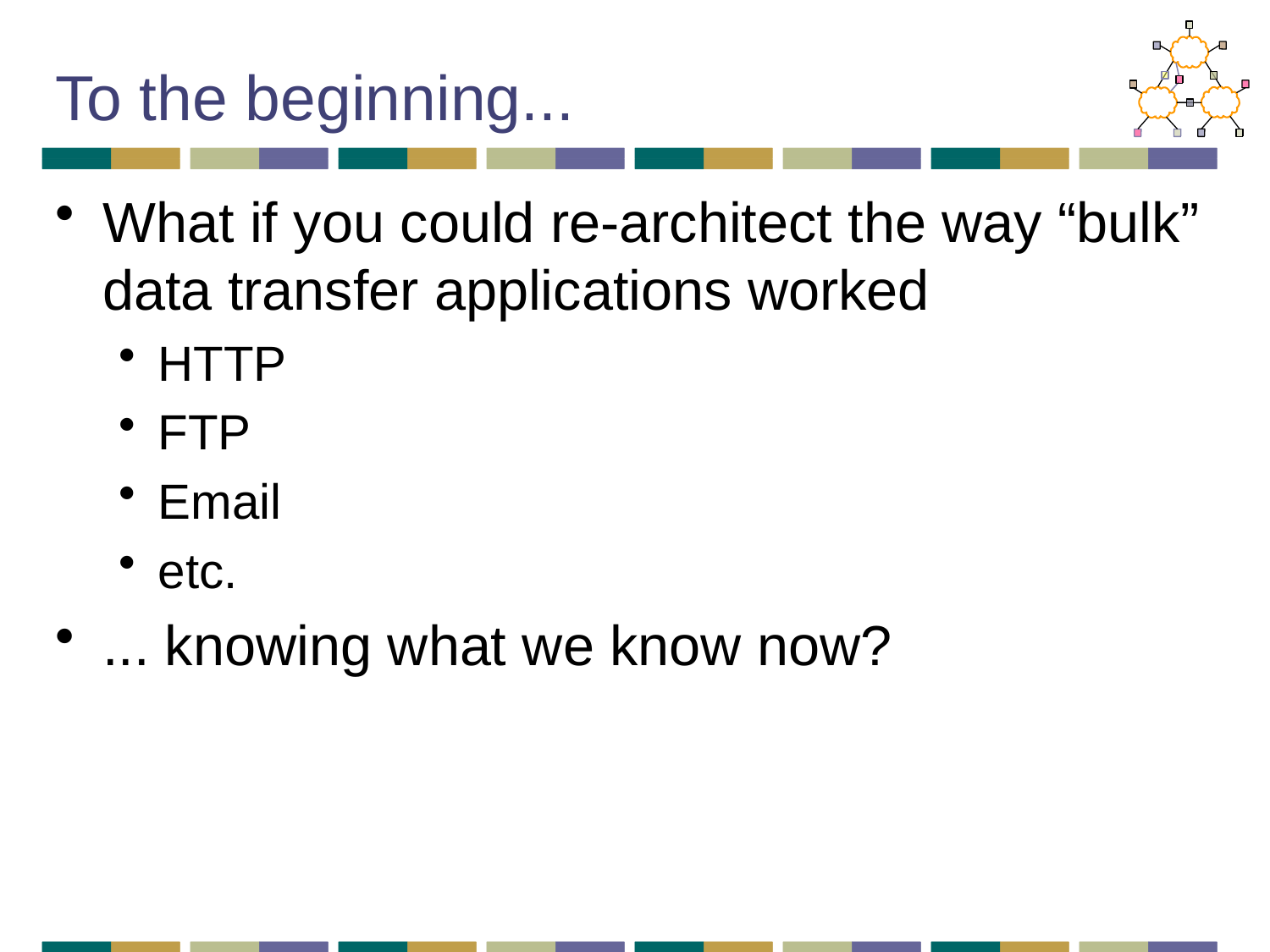

# To the beginning...
What if you could re-architect the way “bulk” data transfer applications worked
HTTP
FTP
Email
etc.
... knowing what we know now?